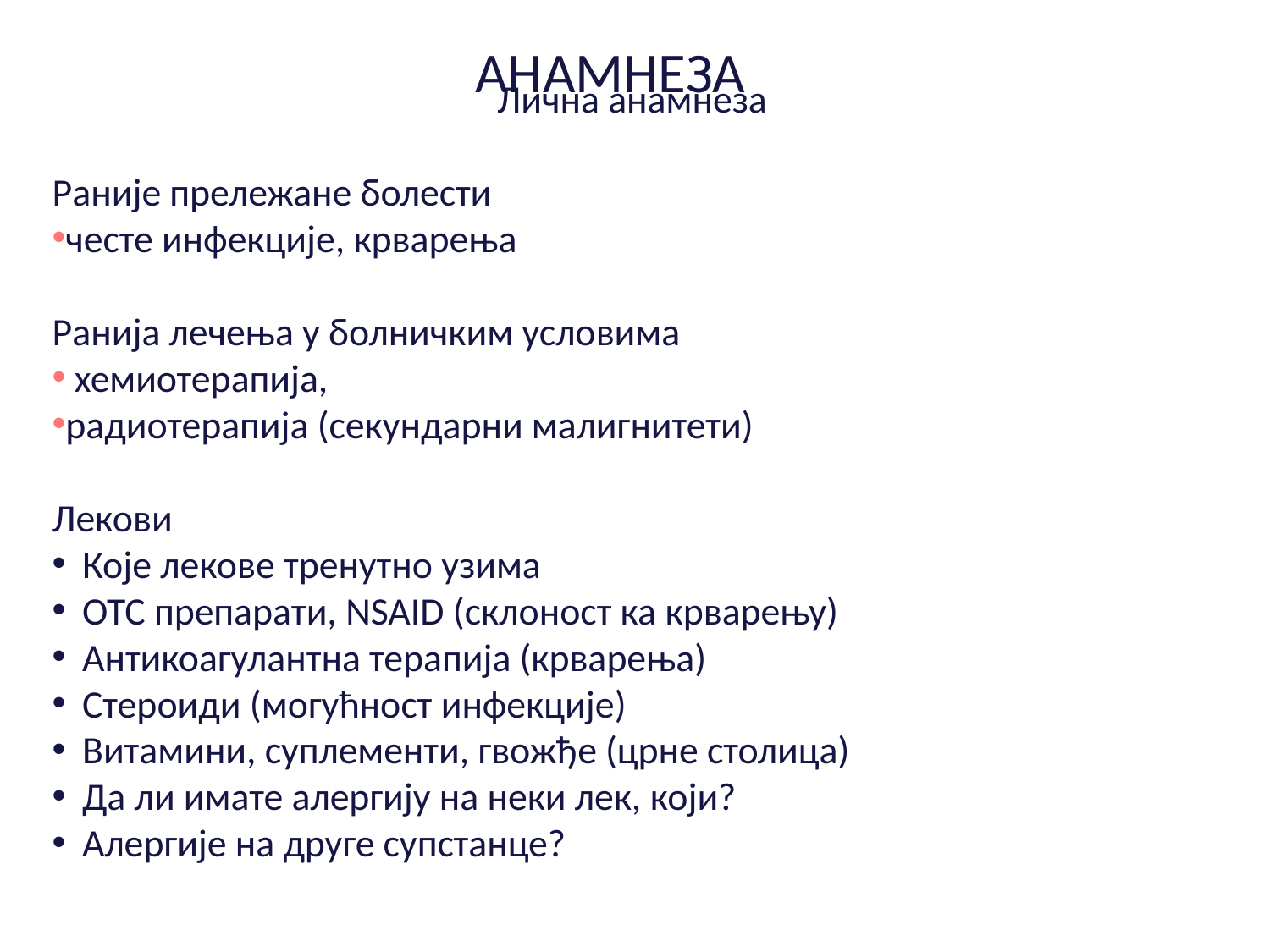

АНАМНЕЗА

Лична анамнеза

Раније прележане болести
честе инфекције, крварења

Ранија лечења у болничким условима
 хемиотерапија,
радиотерапија (секундарни малигнитети)

Лекови
Које лекове тренутно узима
OTC препарати, NSAID (склоност ка крварењу)
Антикоагулантна терапија (крварења)
Стероиди (могућност инфекције)
Витамини, суплементи, гвожђе (црне столица)
Да ли имате алергију на неки лек, који?
Алергије на друге супстанце?